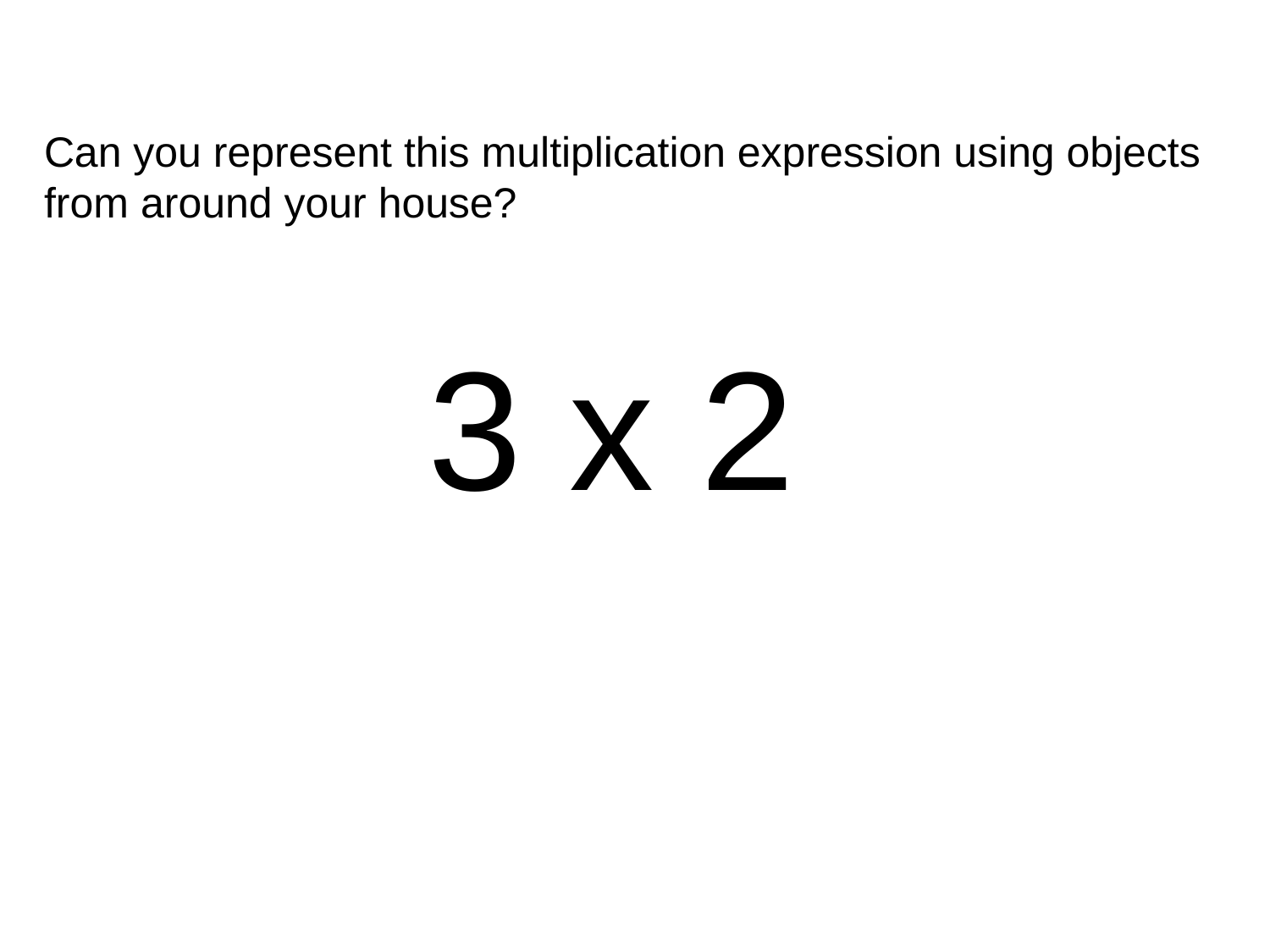

Can you represent this multiplication expression using objects from around your house?

3 x 2